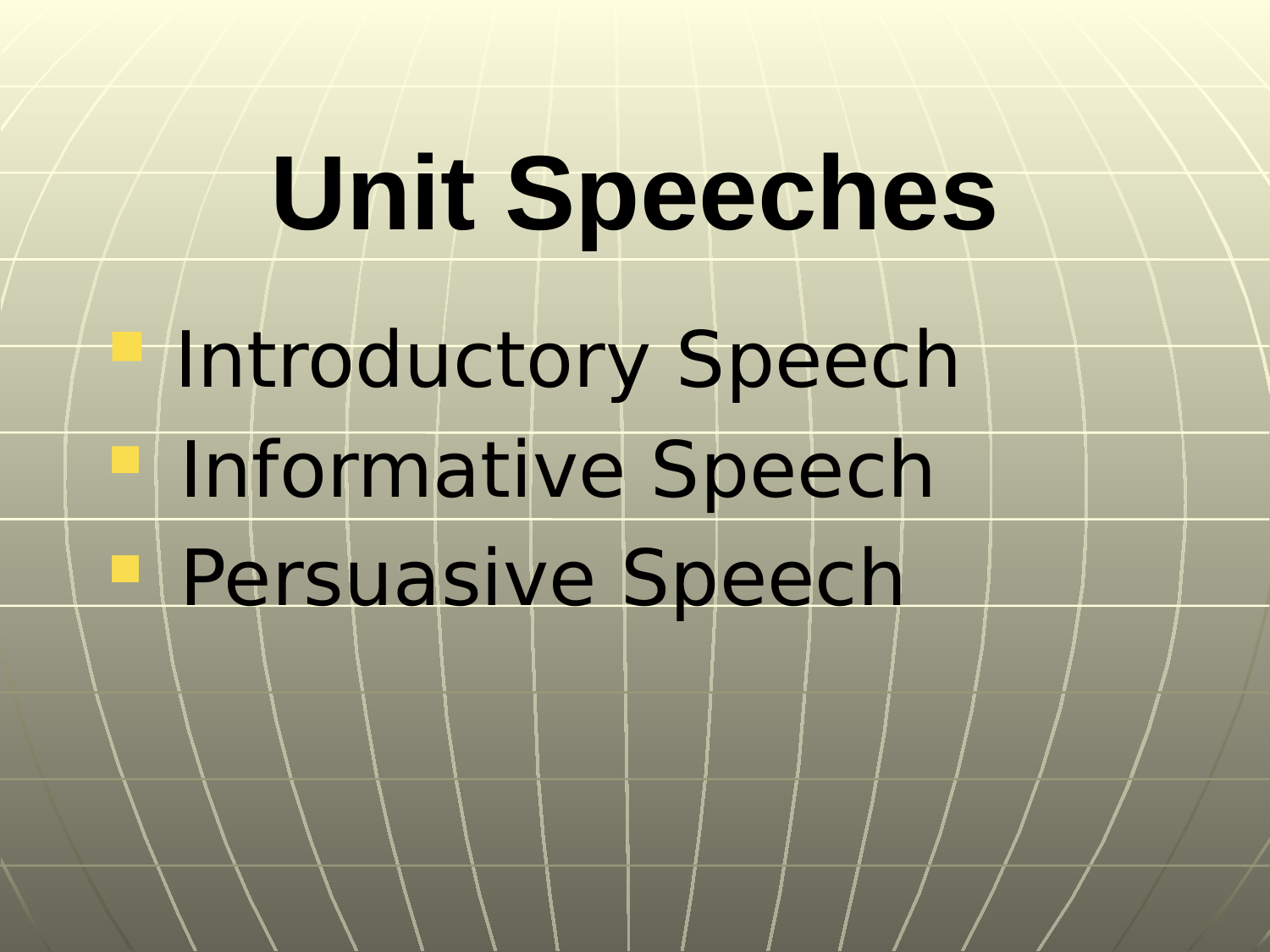

# Unit Speeches
 Introductory Speech
 Informative Speech
 Persuasive Speech